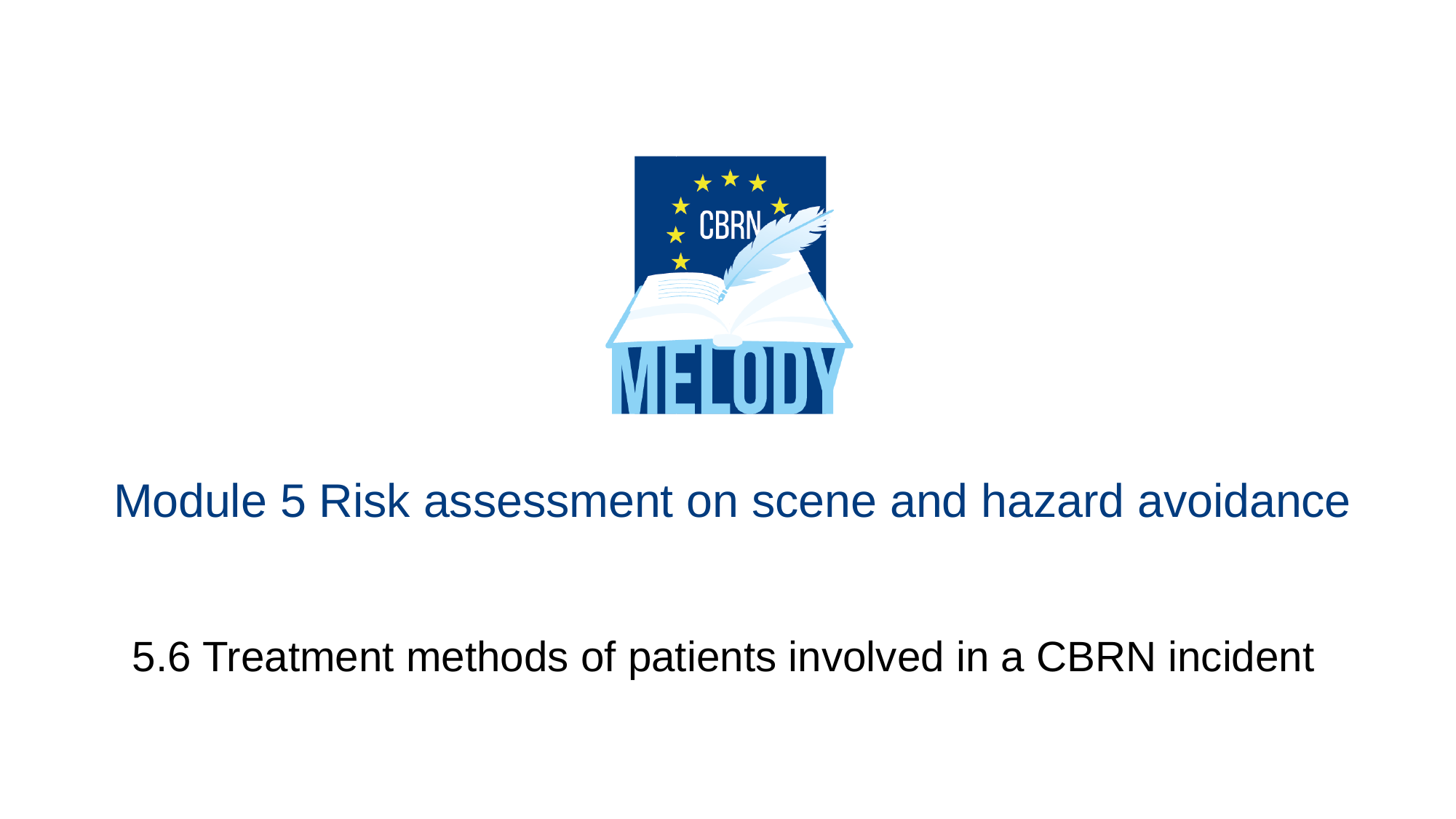

# Module 5 Risk assessment on scene and hazard avoidance
5.6 Treatment methods of patients involved in a CBRN incident